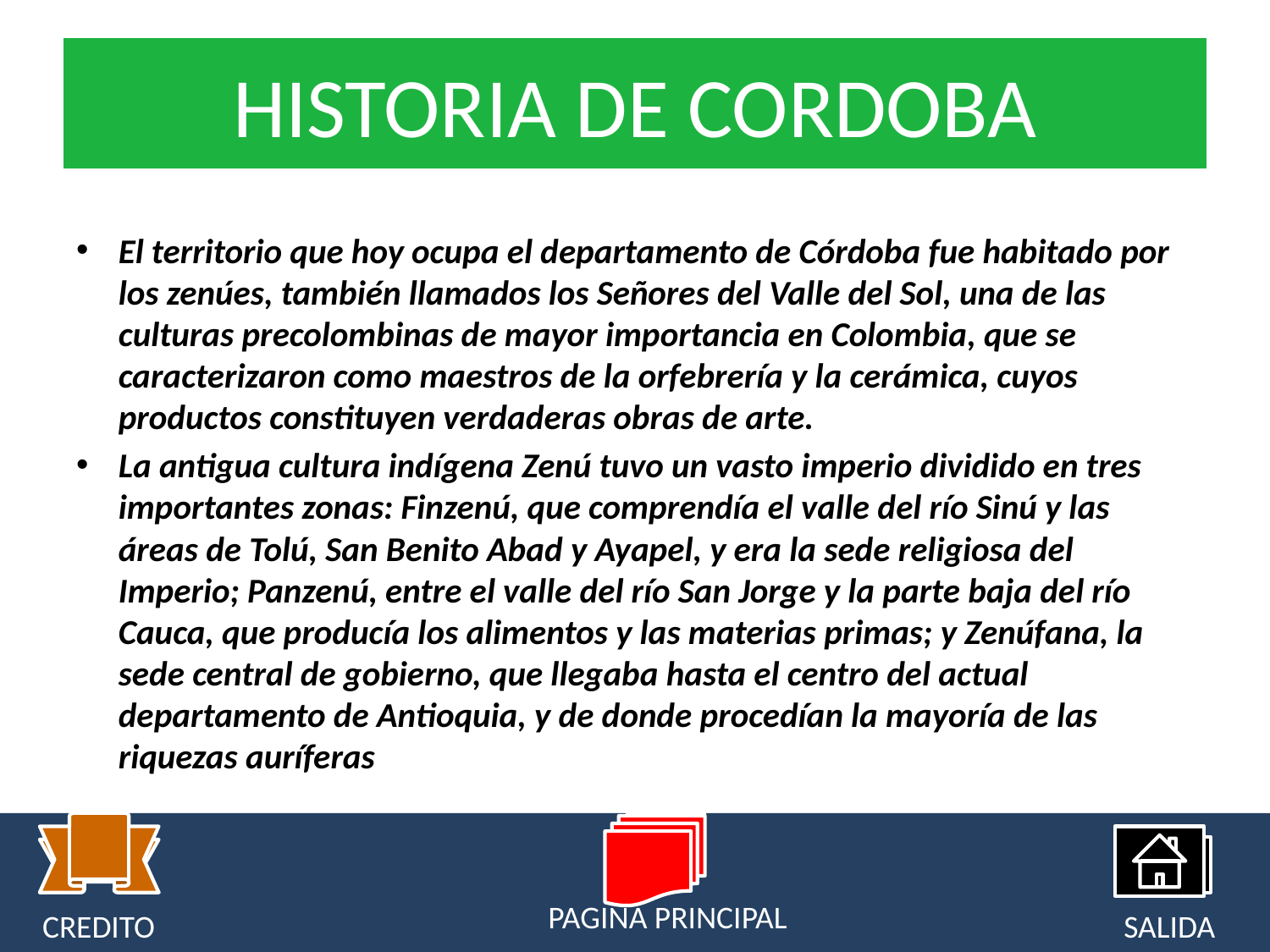

# HISTORIA DE CORDOBA
El territorio que hoy ocupa el departamento de Córdoba fue habitado por los zenúes, también llamados los Señores del Valle del Sol, una de las culturas precolombinas de mayor importancia en Colombia, que se caracterizaron como maestros de la orfebrería y la cerámica, cuyos productos constituyen verdaderas obras de arte.
La antigua cultura indígena Zenú tuvo un vasto imperio dividido en tres importantes zonas: Finzenú, que comprendía el valle del río Sinú y las áreas de Tolú, San Benito Abad y Ayapel, y era la sede religiosa del Imperio; Panzenú, entre el valle del río San Jorge y la parte baja del río Cauca, que producía los alimentos y las materias primas; y Zenúfana, la sede central de gobierno, que llegaba hasta el centro del actual departamento de Antioquia, y de donde procedían la mayoría de las riquezas auríferas

PAGINA PRINCIPAL
CREDITO
SALIDA